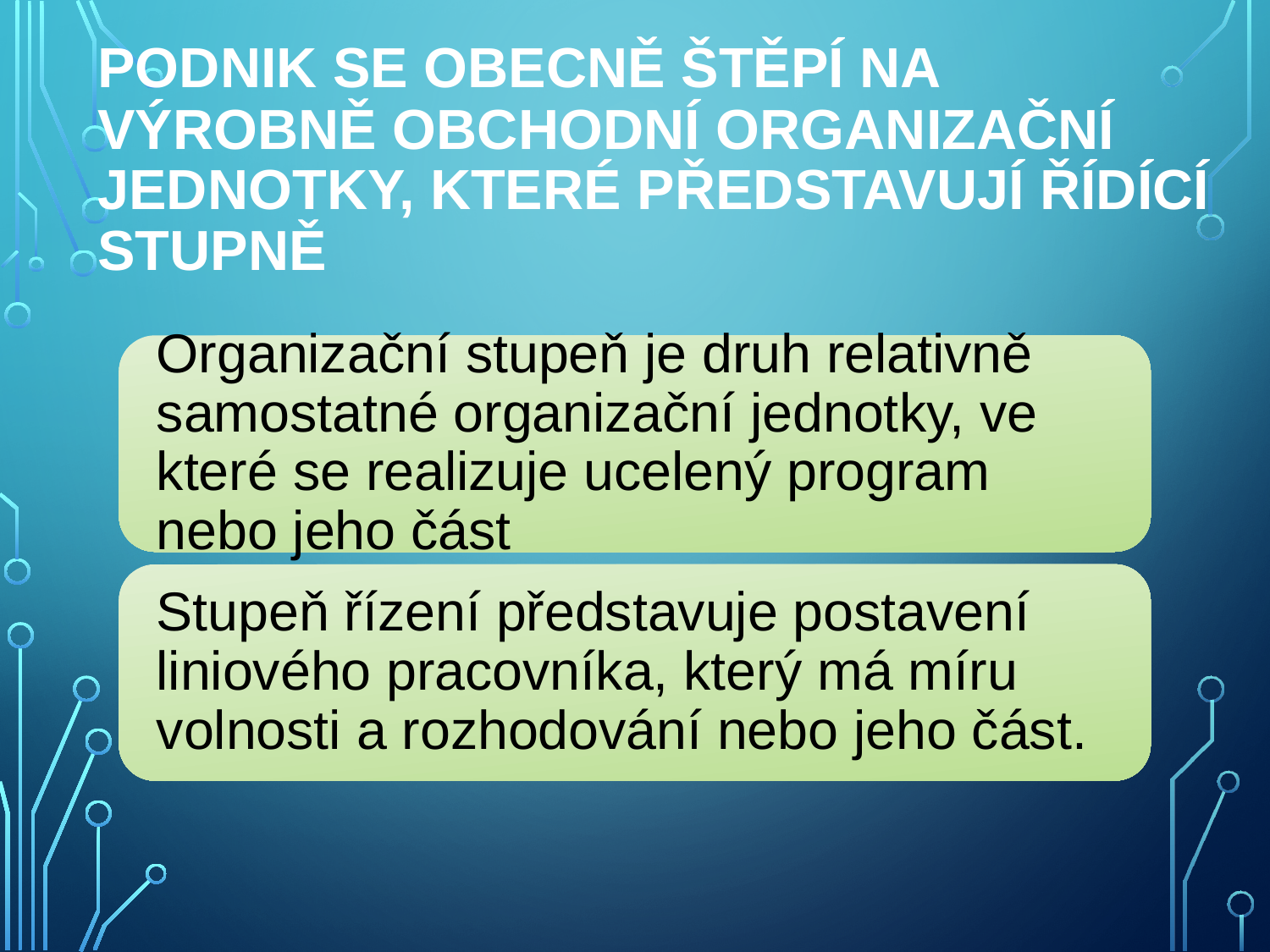

# Podnik se obecně štěpí na výrobně obchodní organizační jednotky, které představují řídící stupně
Organizační stupeň je druh relativně samostatné organizační jednotky, ve které se realizuje ucelený program nebo jeho část
Stupeň řízení představuje postavení liniového pracovníka, který má míru volnosti a rozhodování nebo jeho část.